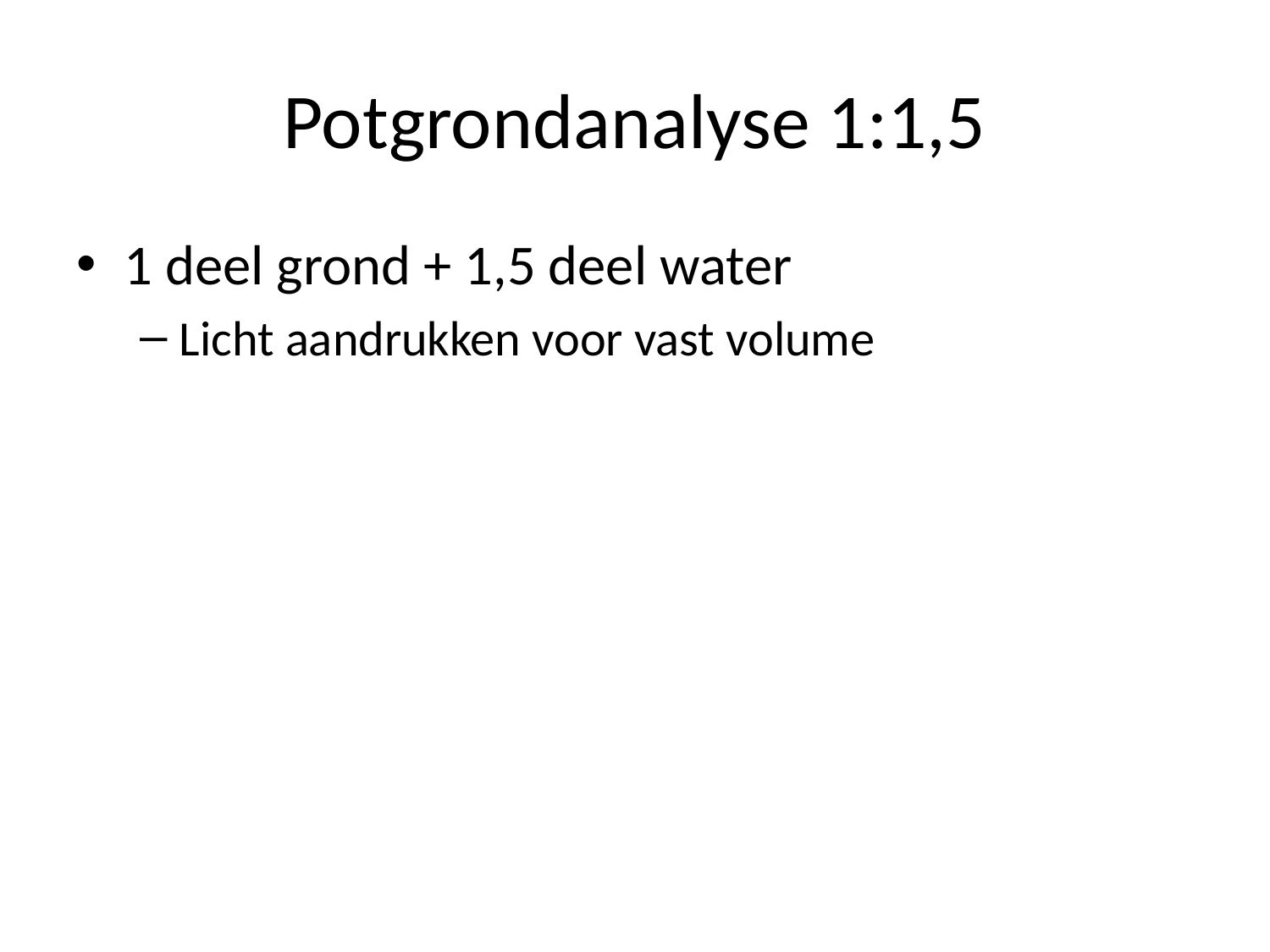

# Potgrondanalyse 1:1,5
1 deel grond + 1,5 deel water
Licht aandrukken voor vast volume